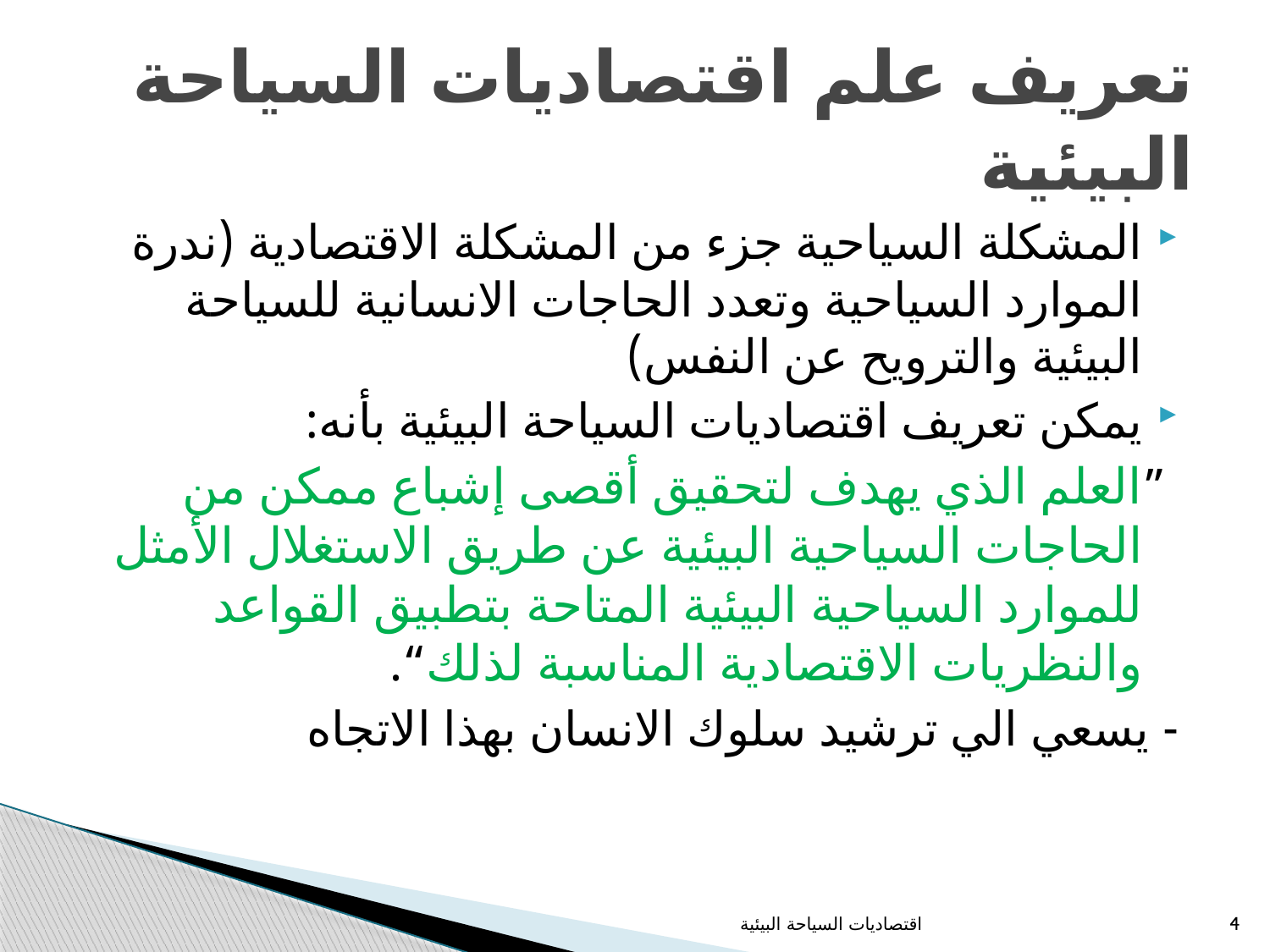

# تعريف علم اقتصاديات السياحة البيئية
المشكلة السياحية جزء من المشكلة الاقتصادية (ندرة الموارد السياحية وتعدد الحاجات الانسانية للسياحة البيئية والترويح عن النفس)
يمكن تعريف اقتصاديات السياحة البيئية بأنه:
 ”العلم الذي يهدف لتحقيق أقصى إشباع ممكن من الحاجات السياحية البيئية عن طريق الاستغلال الأمثل للموارد السياحية البيئية المتاحة بتطبيق القواعد والنظريات الاقتصادية المناسبة لذلك“.
- يسعي الي ترشيد سلوك الانسان بهذا الاتجاه
اقتصاديات السياحة البيئية
4